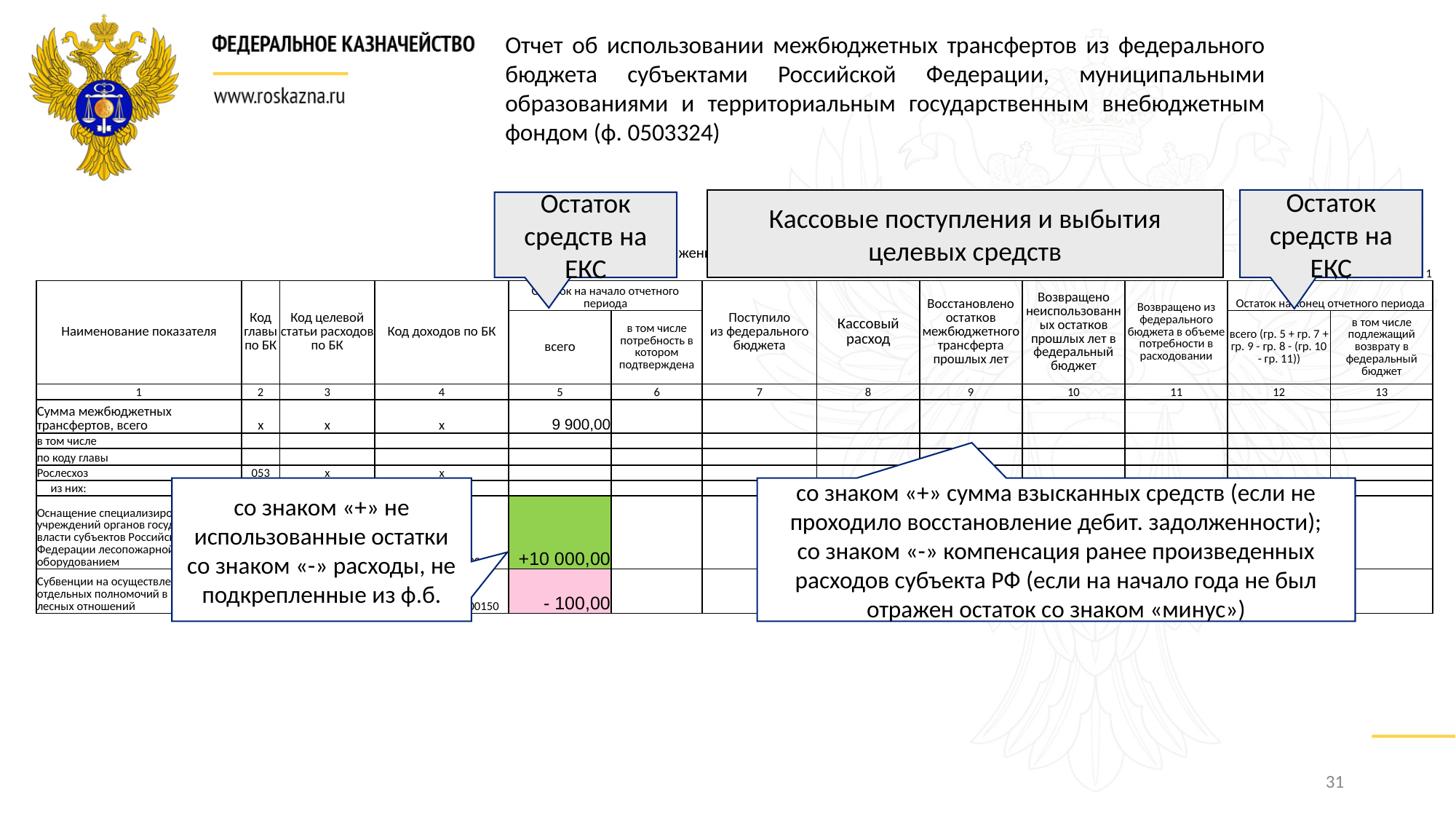

Отчет об использовании межбюджетных трансфертов из федерального бюджета субъектами Российской Федерации, муниципальными образованиями и территориальным государственным внебюджетным фондом (ф. 0503324)
Кассовые поступления и выбытия целевых средств
Остаток средств на ЕКС
Остаток средств на ЕКС
| 1. Движение целевых средств |  |  |  |  |  |  |  |  |  |  |  |  |  |
| --- | --- | --- | --- | --- | --- | --- | --- | --- | --- | --- | --- | --- | --- |
|  |  |  |  |  |  |  |  |  |  |  |  |  | форма 0503324 с. 1 |
| Наименование показателя | Код главы по БК | Код целевой статьи расходов по БК | Код доходов по БК |  | Остаток на начало отчетного периода |  | Поступило из федерального бюджета | Кассовый расход | Восстановлено остатков межбюджетного трансферта прошлых лет | Возвращено неиспользованных остатков прошлых лет в федеральный бюджет | Возвращено из федерального бюджета в объеме потребности в расходовании | Остаток на конец отчетного периода |  |
|  |  |  |  |  | всего | в том числе потребность в котором подтверждена |  |  |  |  |  | всего (гр. 5 + гр. 7 + гр. 9 - гр. 8 - (гр. 10 - гр. 11)) | в том числе подлежащий возврату в федеральный бюджет |
| 1 | 2 | 3 | 4 |  | 5 | 6 | 7 | 8 | 9 | 10 | 11 | 12 | 13 |
| Сумма межбюджетных трансфертов, всего | x | x | x |  | 9 900,00 |  |  |  |  |  |  |  |  |
| в том числе |  |  |  |  |  |  |  |  |  |  |  |  |  |
| по коду главы |  |  |  |  |  |  |  |  |  |  |  |  |  |
| Рослесхоз | 053 | x | x |  |  |  |  |  |  |  |  |  |  |
| из них: |  |  |  |  |  |  |  |  |  |  |  |  |  |
| Оснащение специализированных учреждений органов государственной власти субъектов Российской Федерации лесопожарной техникой и оборудованием | 053 | 291GА54320 | 83820235432020000150 |  | +10 000,00 |  |  |  |  |  |  |  |  |
| Субвенции на осуществление отдельных полномочий в области лесных отношений | 053 | 2910551290 | 83820235129020000150 |  | - 100,00 |  |  |  |  |  |  |  |  |
со знаком «+» сумма взысканных средств (если не проходило восстановление дебит. задолженности);
со знаком «-» компенсация ранее произведенных расходов субъекта РФ (если на начало года не был отражен остаток со знаком «минус»)
со знаком «+» не использованные остатки
со знаком «-» расходы, не подкрепленные из ф.б.
31